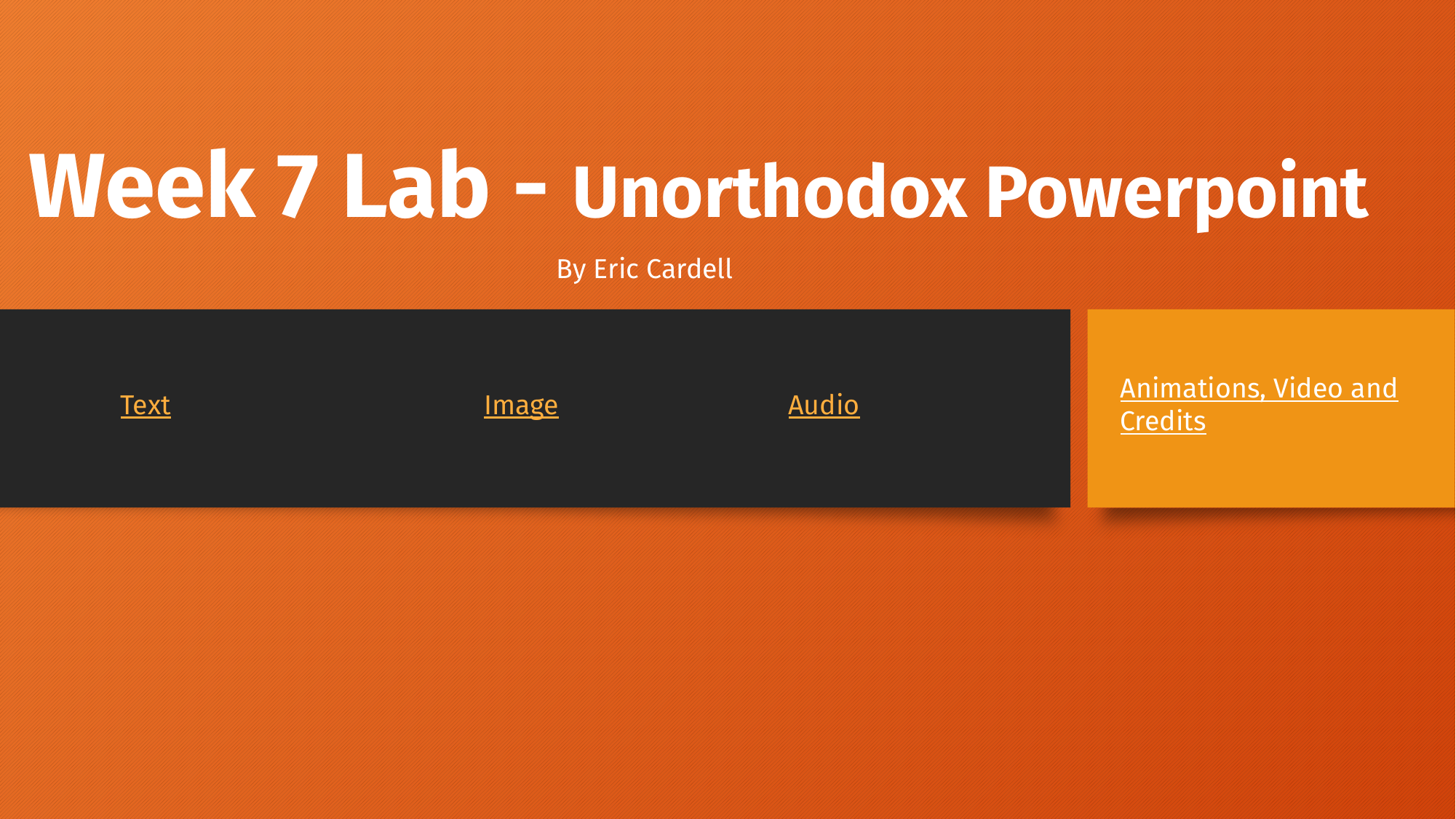

Week 7 Lab - Unorthodox Powerpoint
By Eric Cardell
Animations, Video and Credits
Text
Image
Audio